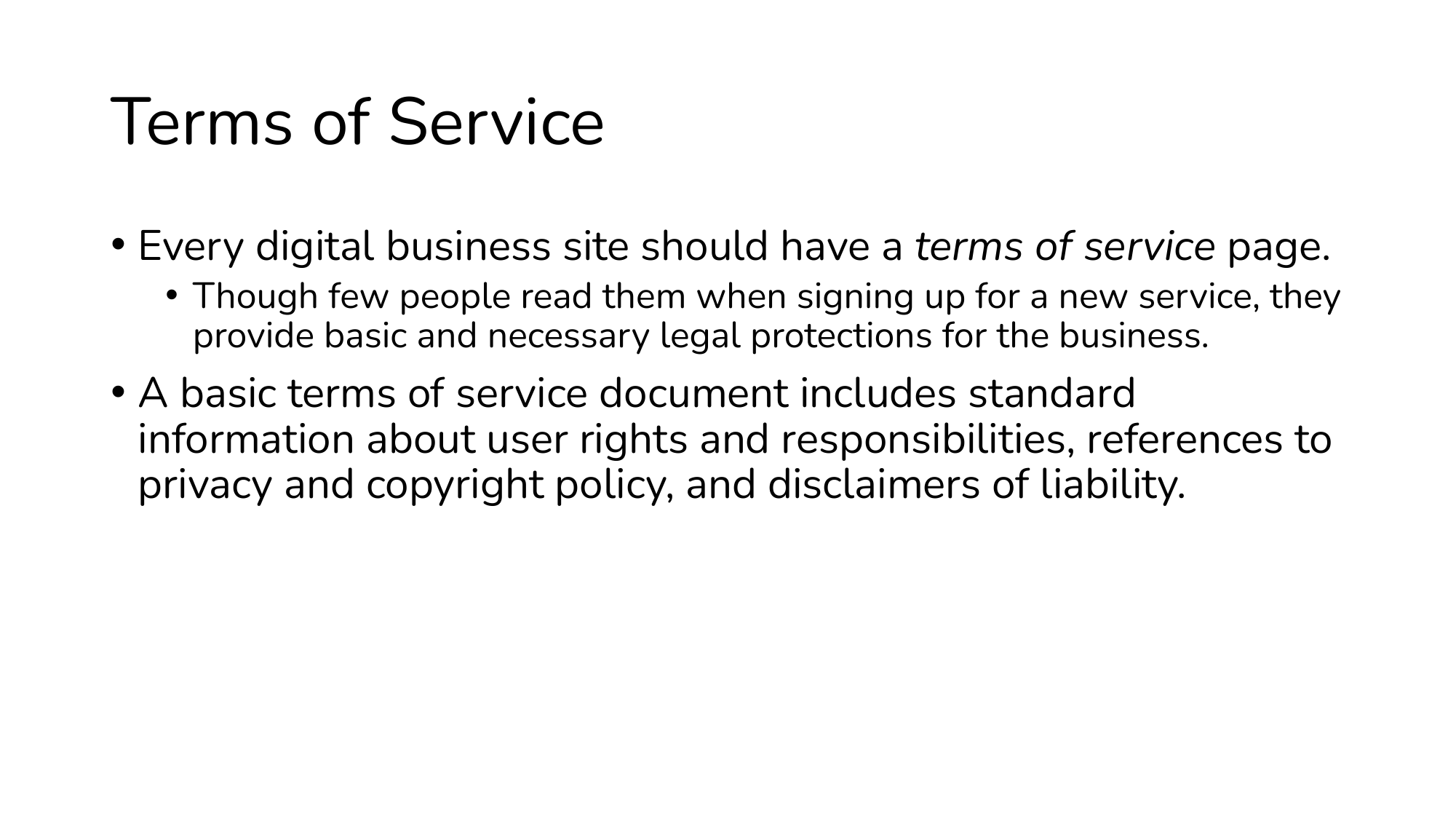

# Terms of Service
Every digital business site should have a terms of service page.
Though few people read them when signing up for a new service, they provide basic and necessary legal protections for the business.
A basic terms of service document includes standard information about user rights and responsibilities, references to privacy and copyright policy, and disclaimers of liability.